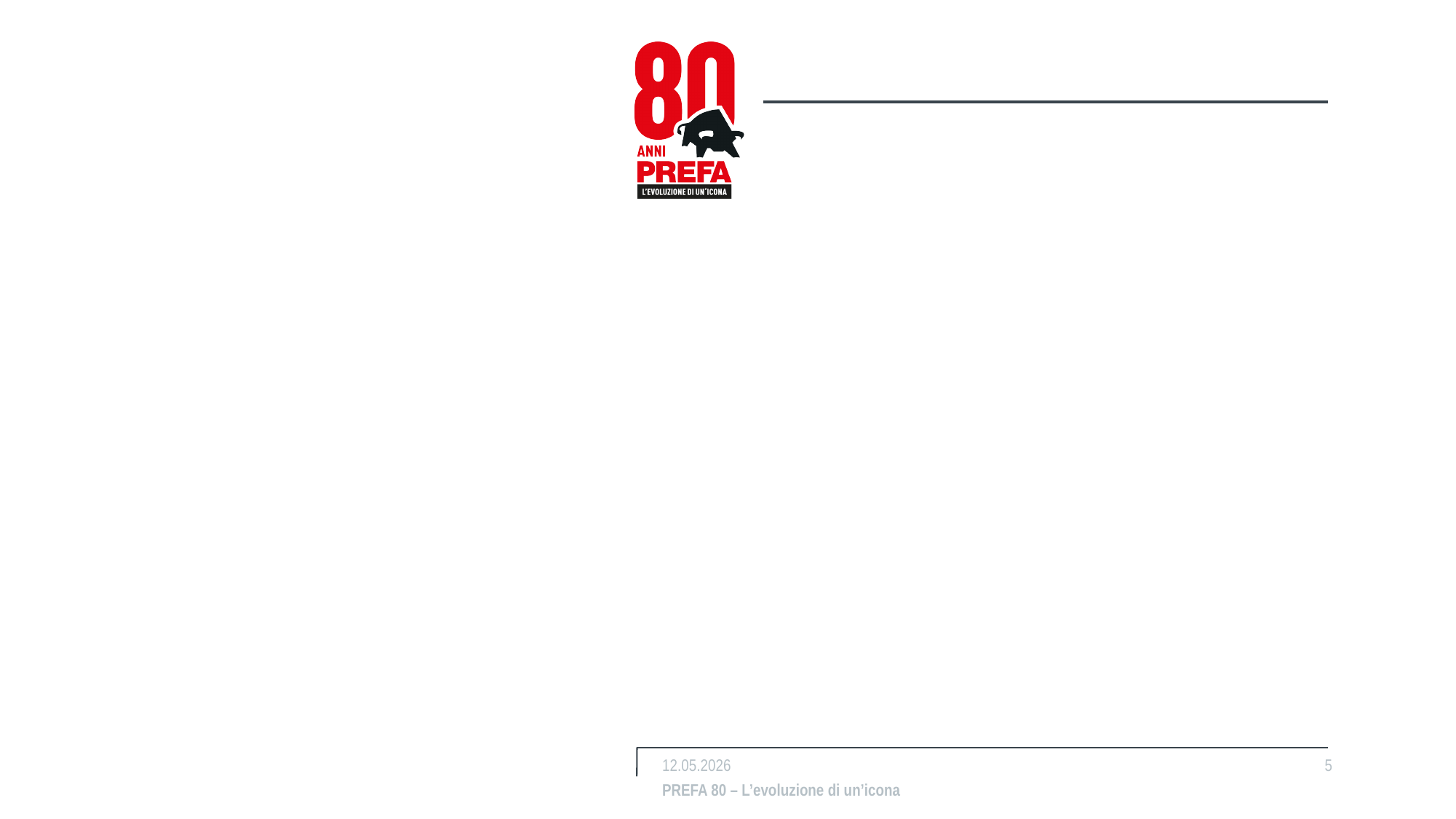

#

12.05.2026
5
PREFA 80 – L’evoluzione di un’icona